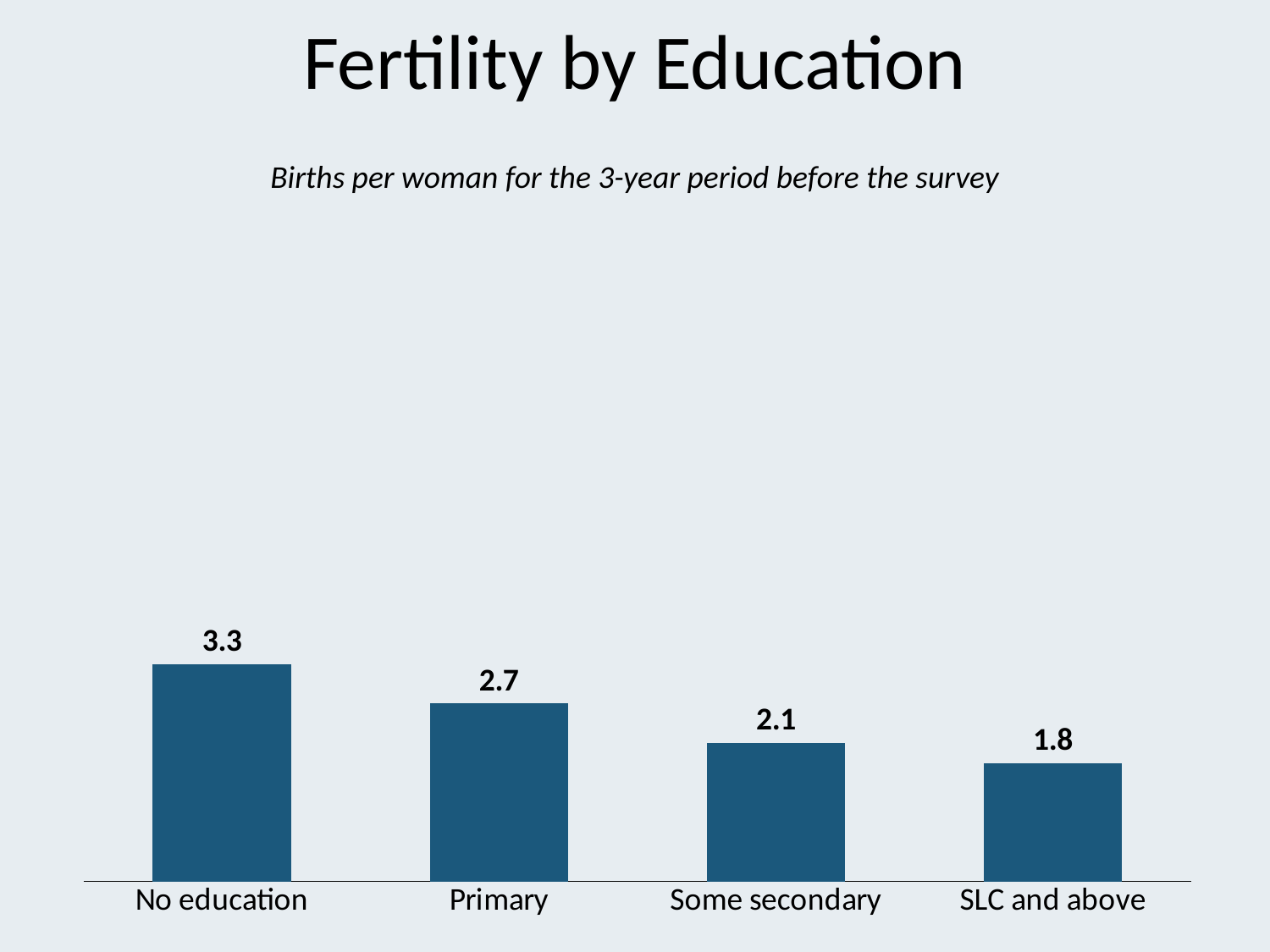

# Fertility by Education
Births per woman for the 3-year period before the survey

### Chart

| Category | Series 1 |
|---|---|
| No education | 3.3 |
| Primary | 2.7 |
| Some secondary | 2.1 |
| SLC and above | 1.8 |